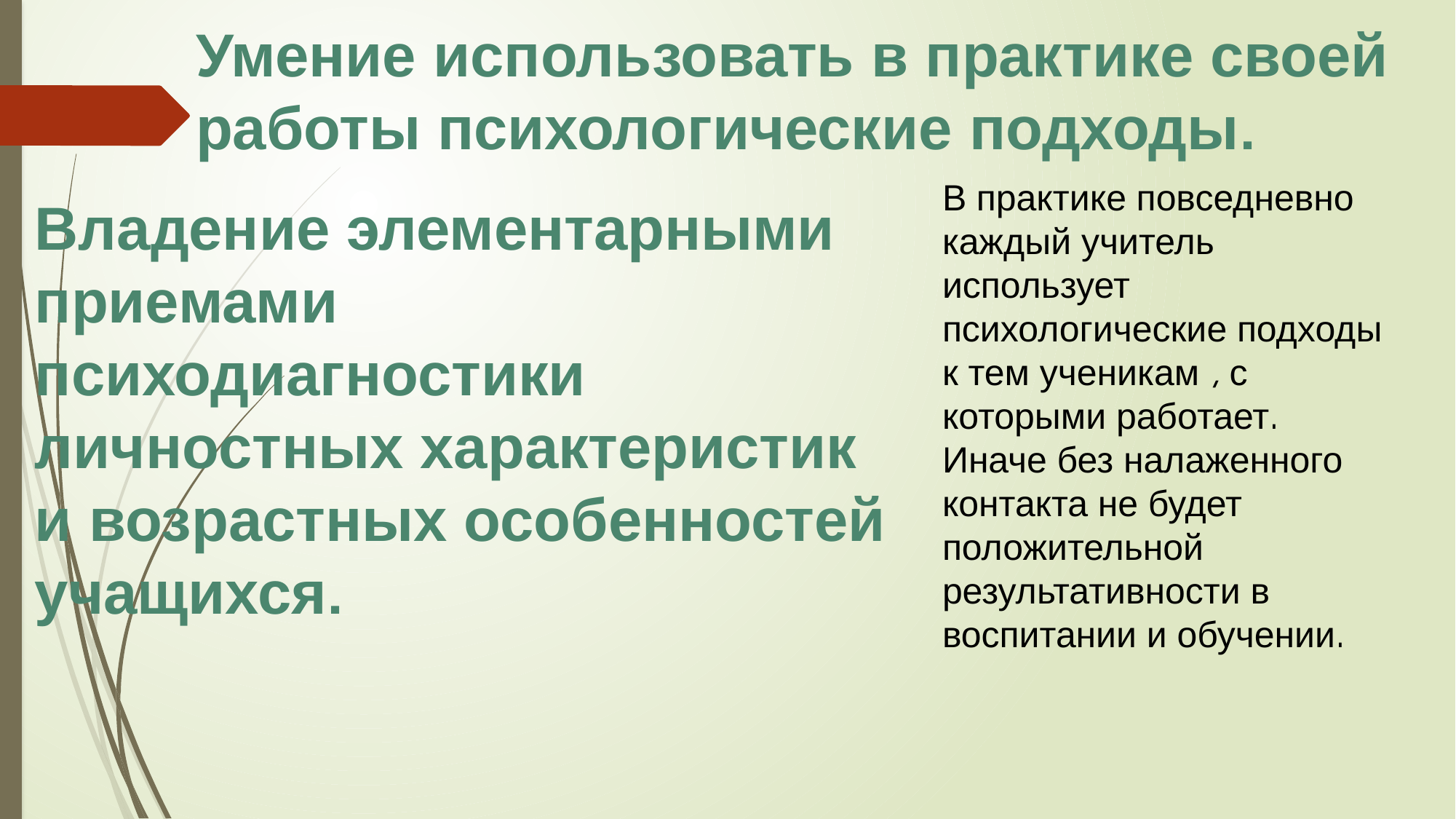

Умение использовать в практике своей работы психологические подходы.
В практике повседневно каждый учитель использует психологические подходы к тем ученикам , с которыми работает. Иначе без налаженного контакта не будет положительной результативности в воспитании и обучении.
Владение элементарными приемами психодиагностики личностных характеристик и возрастных особенностей учащихся.